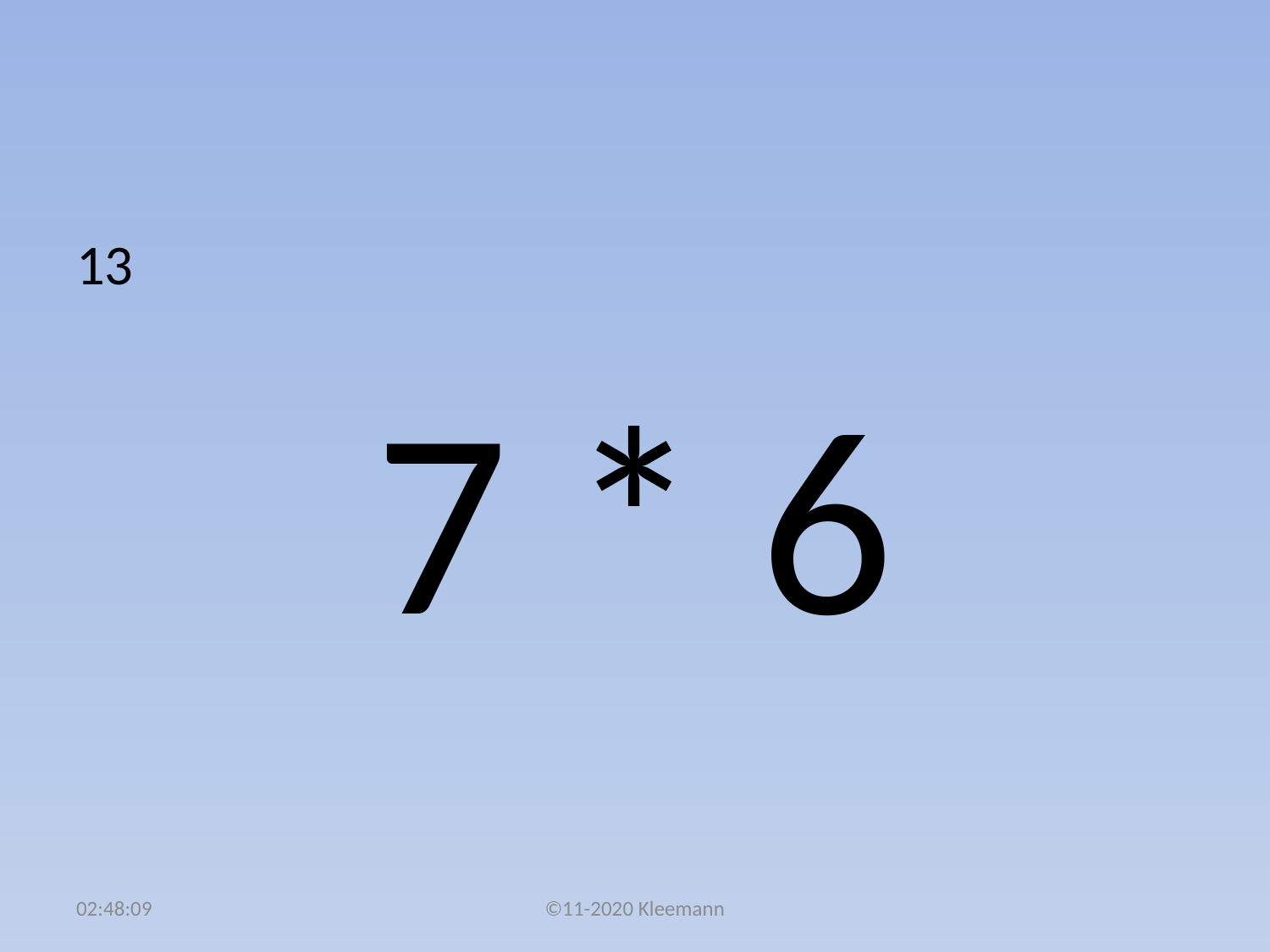

#
13
7 * 6
02:48:09
©11-2020 Kleemann